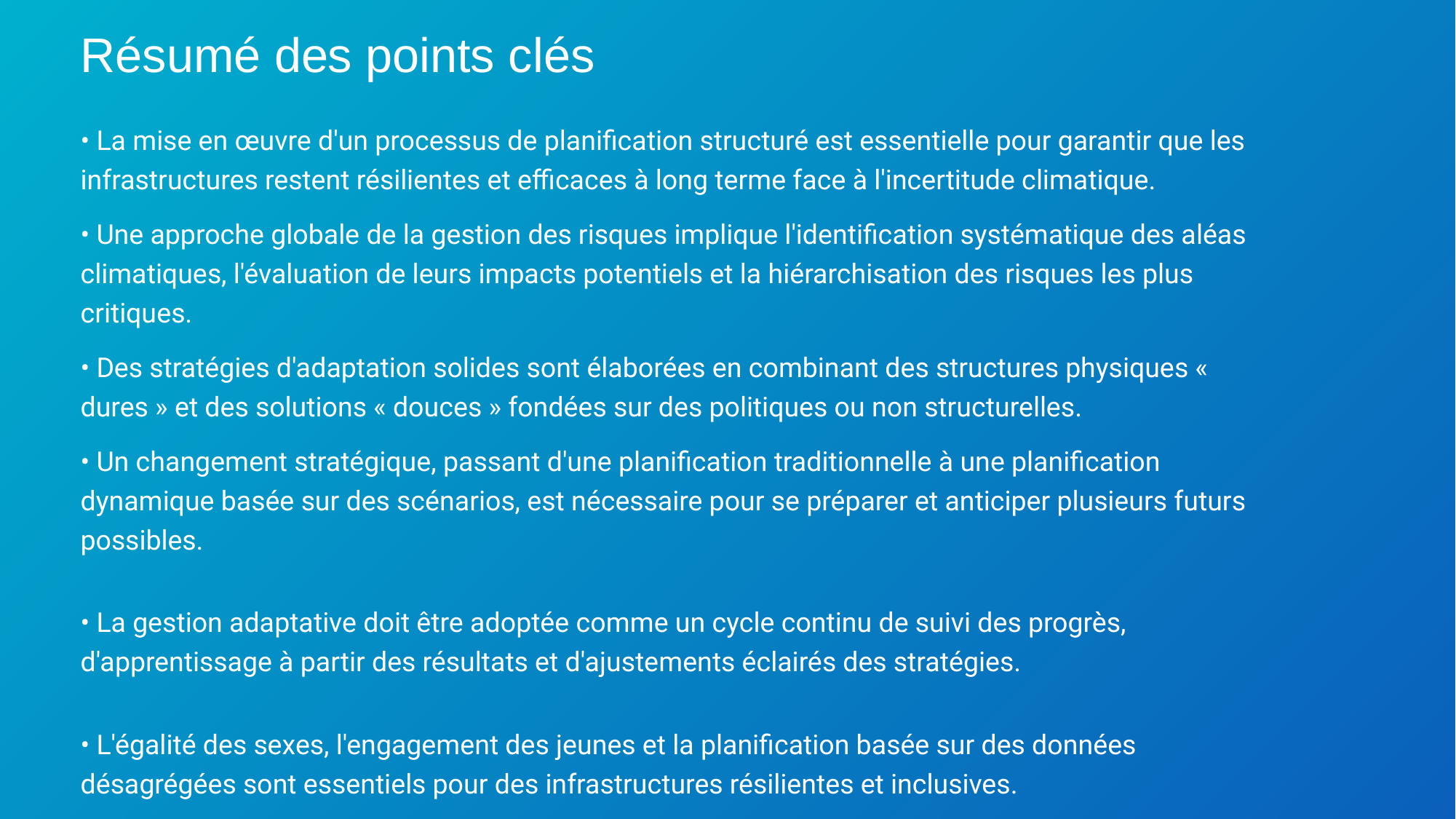

Résumé des points clés
• La mise en œuvre d'un processus de planification structuré est essentielle pour garantir que les infrastructures restent résilientes et efficaces à long terme face à l'incertitude climatique.
• Une approche globale de la gestion des risques implique l'identification systématique des aléas climatiques, l'évaluation de leurs impacts potentiels et la hiérarchisation des risques les plus critiques.
• Des stratégies d'adaptation solides sont élaborées en combinant des structures physiques « dures » et des solutions « douces » fondées sur des politiques ou non structurelles.
• Un changement stratégique, passant d'une planification traditionnelle à une planification dynamique basée sur des scénarios, est nécessaire pour se préparer et anticiper plusieurs futurs possibles.

• La gestion adaptative doit être adoptée comme un cycle continu de suivi des progrès, d'apprentissage à partir des résultats et d'ajustements éclairés des stratégies.

• L'égalité des sexes, l'engagement des jeunes et la planification basée sur des données désagrégées sont essentiels pour des infrastructures résilientes et inclusives.